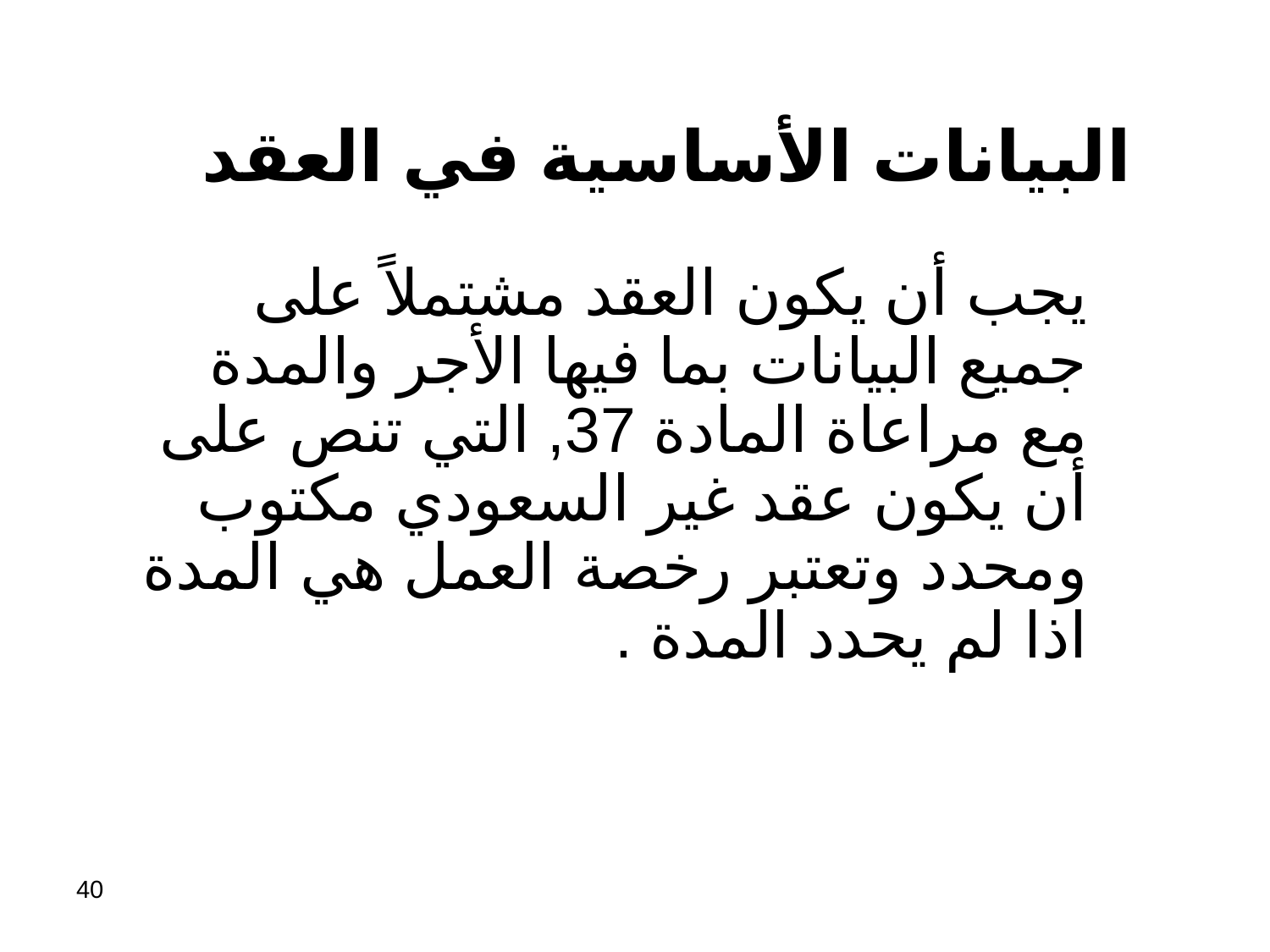

# البيانات الأساسية في العقد
يجب أن يكون العقد مشتملاً على جميع البيانات بما فيها الأجر والمدة مع مراعاة المادة 37, التي تنص على أن يكون عقد غير السعودي مكتوب ومحدد وتعتبر رخصة العمل هي المدة اذا لم يحدد المدة .

40